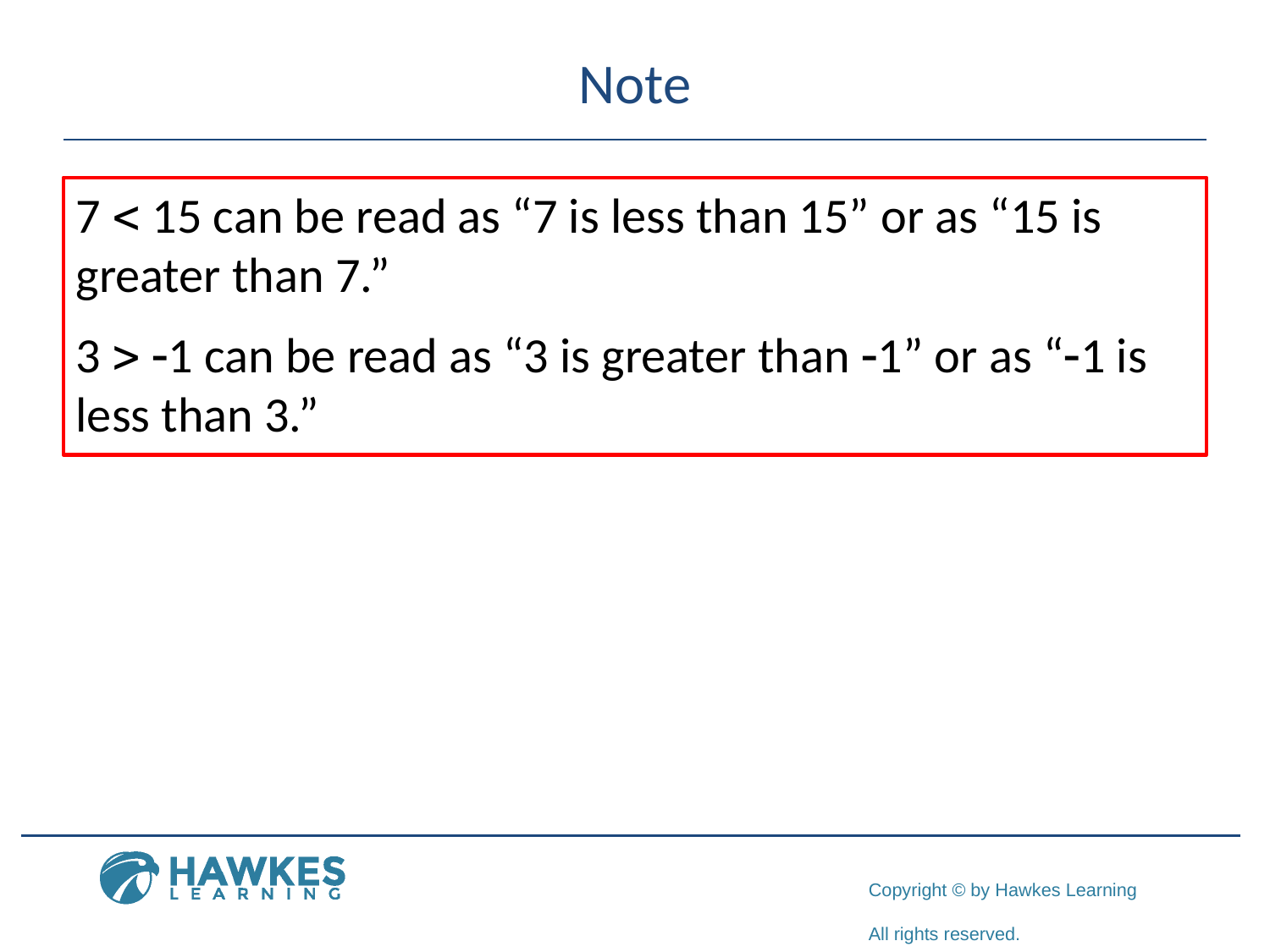

# Note
7 < 15 can be read as “7 is less than 15” or as “15 is greater than 7.”
3 > −1 can be read as “3 is greater than −1” or as “−1 is less than 3.”